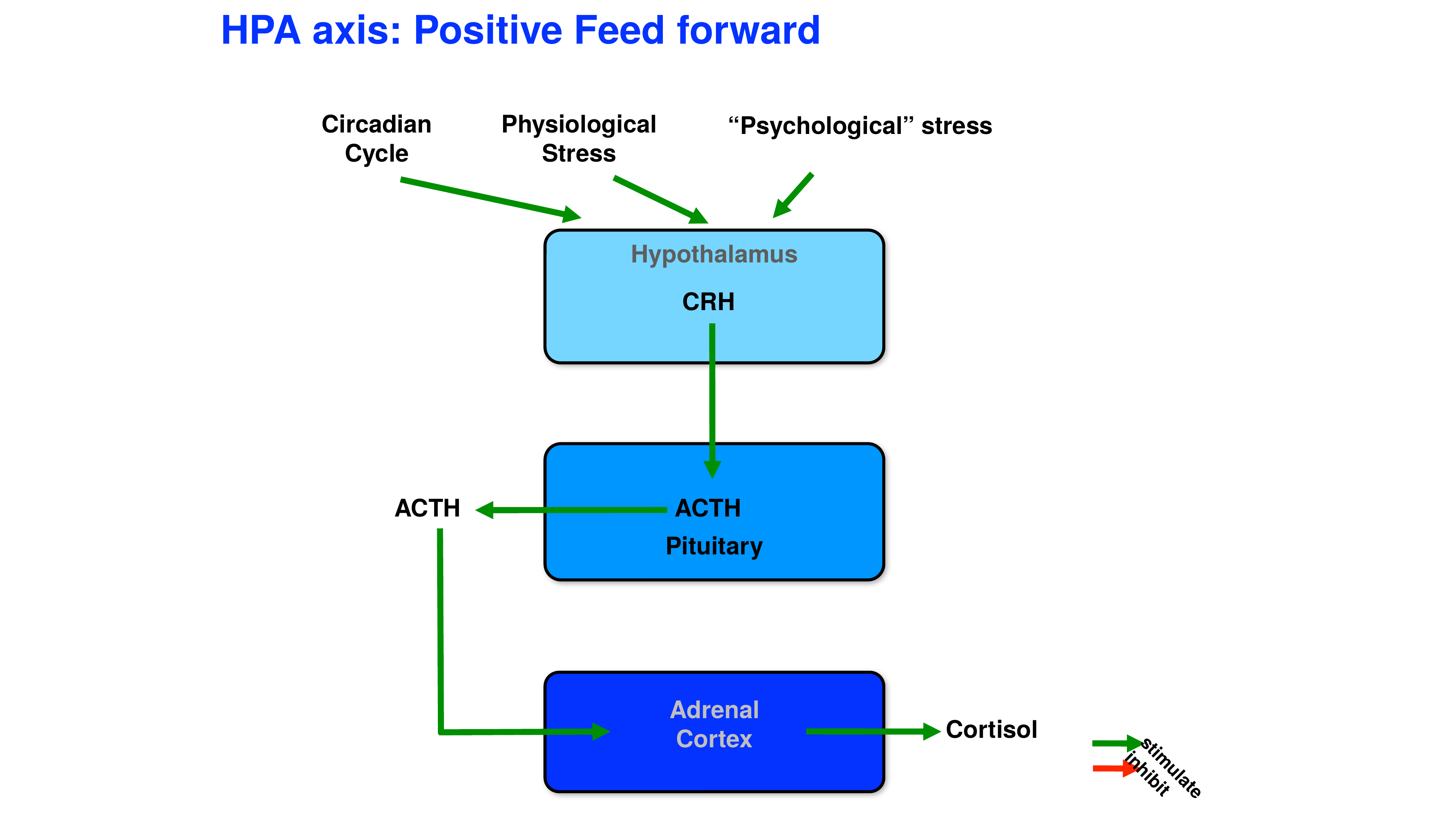

# HPA axis: Positive Feed forward
Circadian
Cycle
Physiological
Stress
“Psychological” stress

Hypothalamus
CRH

ACTH
ACTH

Pituitary

Adrenal
Cortex
Cortisol
stimulate
inhibit